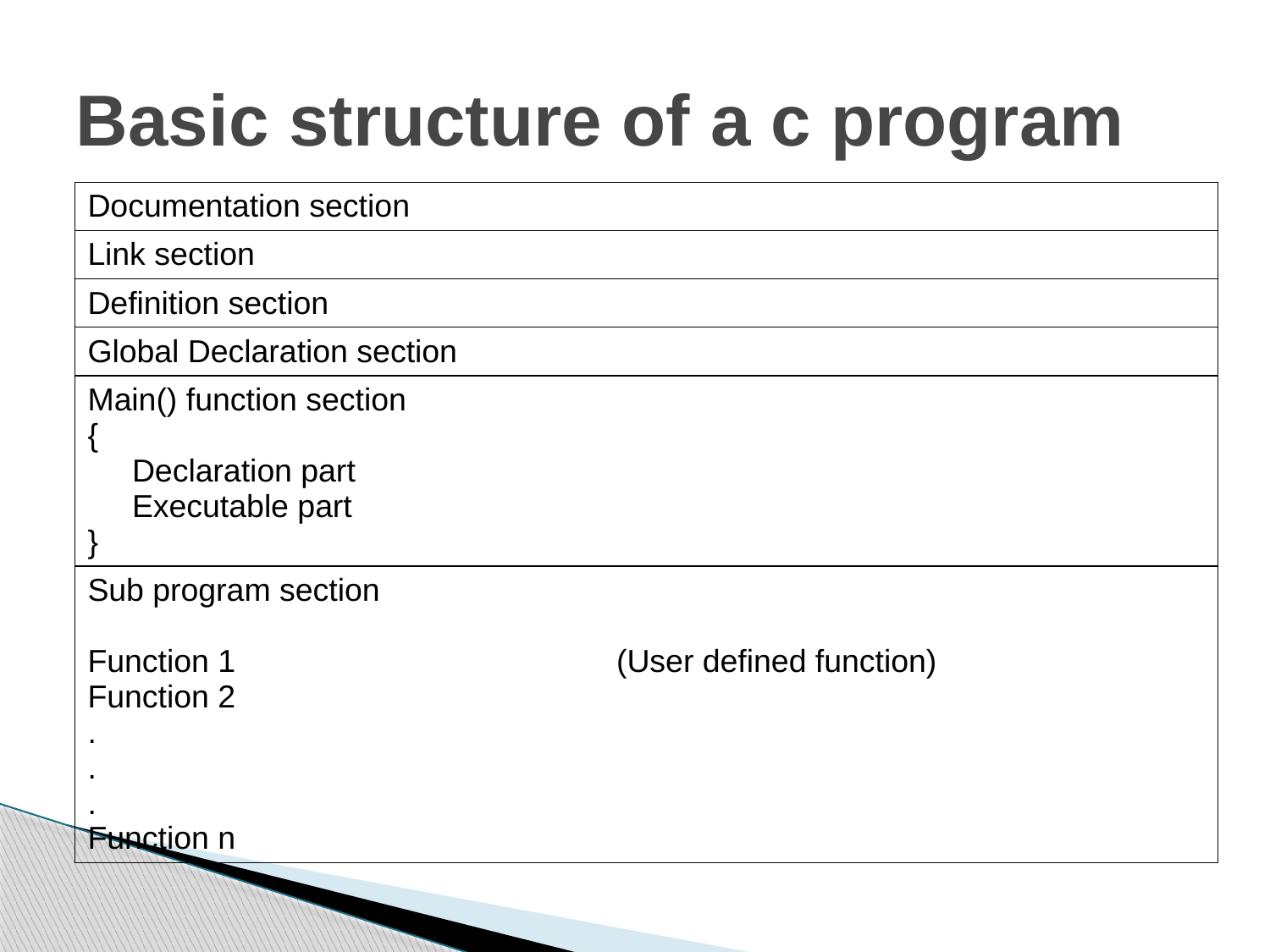

# Basic structure of a c program
| Documentation section |
| --- |
| Link section |
| Definition section |
| Global Declaration section |
| Main() function section { Declaration part Executable part } |
| Sub program section Function 1 (User defined function) Function 2 . . . Function n |